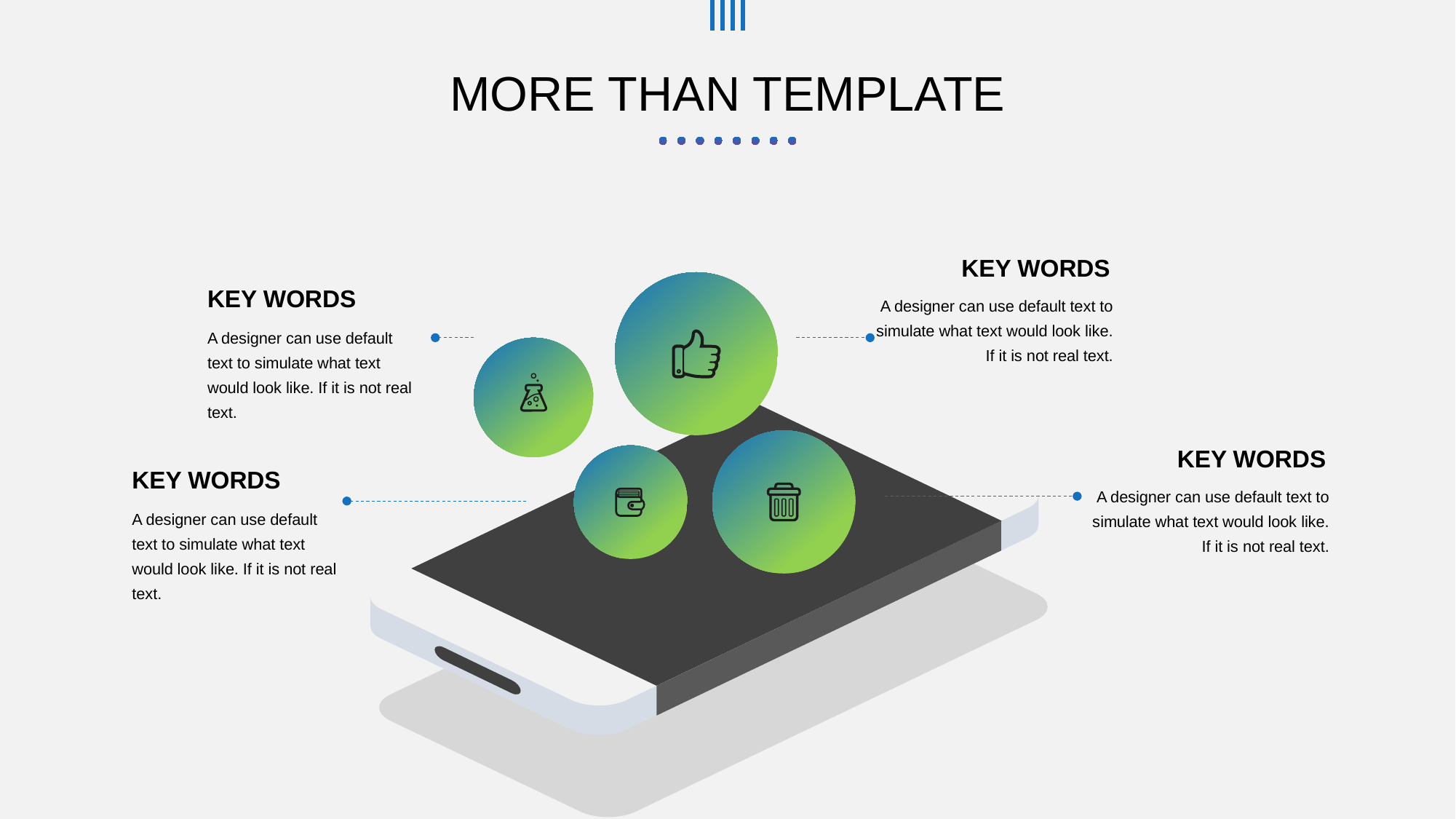

MORE THAN TEMPLATE

KEY WORDS

KEY WORDS
A designer can use default text to simulate what text would look like. If it is not real text.
A designer can use default text to simulate what text would look like. If it is not real text.

KEY WORDS

KEY WORDS
A designer can use default text to simulate what text would look like. If it is not real text.

A designer can use default text to simulate what text would look like. If it is not real text.